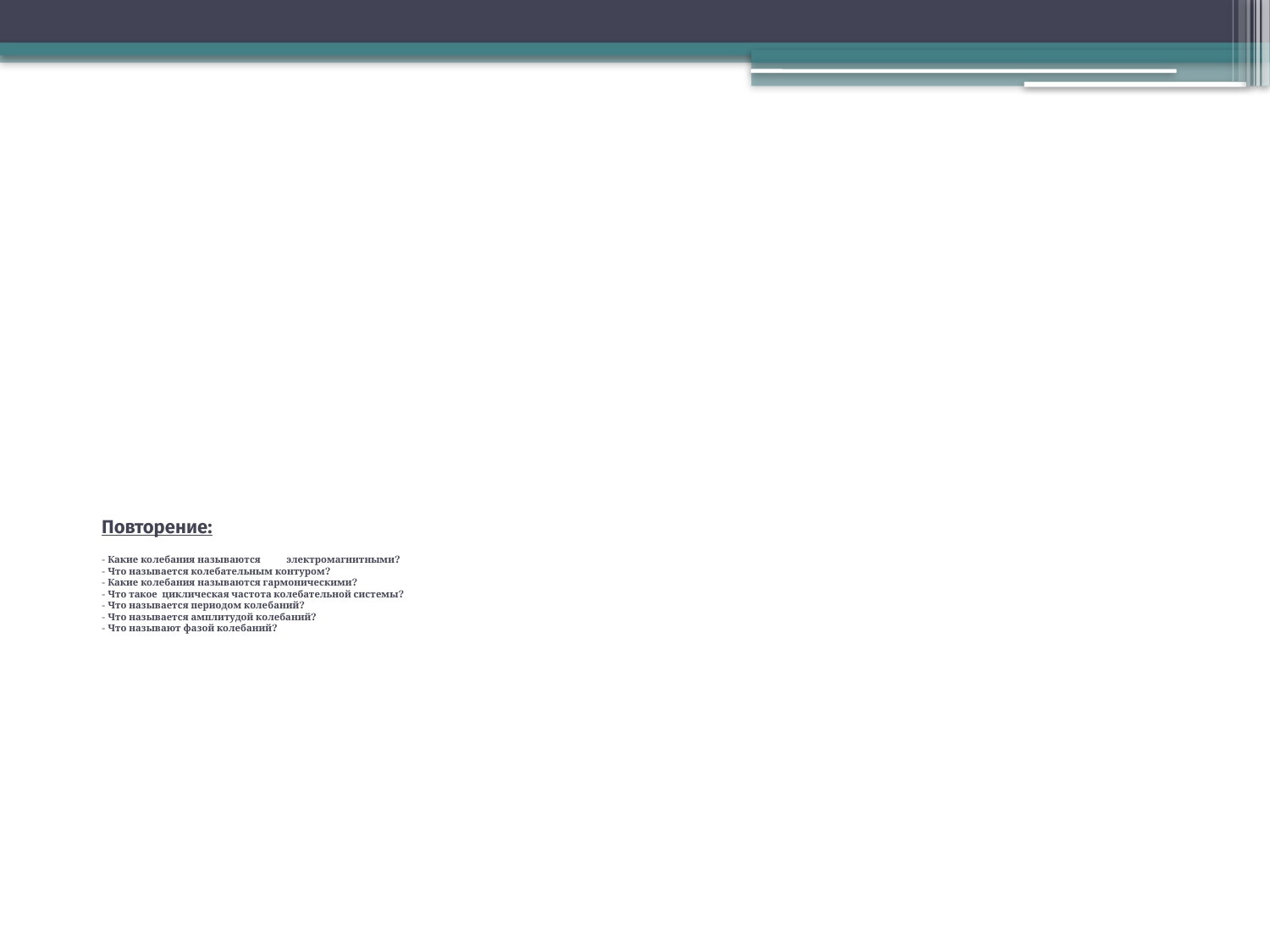

# Повторение: - Какие колебания называются           электромагнитными? - Что называется колебательным контуром? - Какие колебания называются гармоническими? - Что такое  циклическая частота колебательной системы? - Что называется периодом колебаний? - Что называется амплитудой колебаний?  - Что называют фазой колебаний?